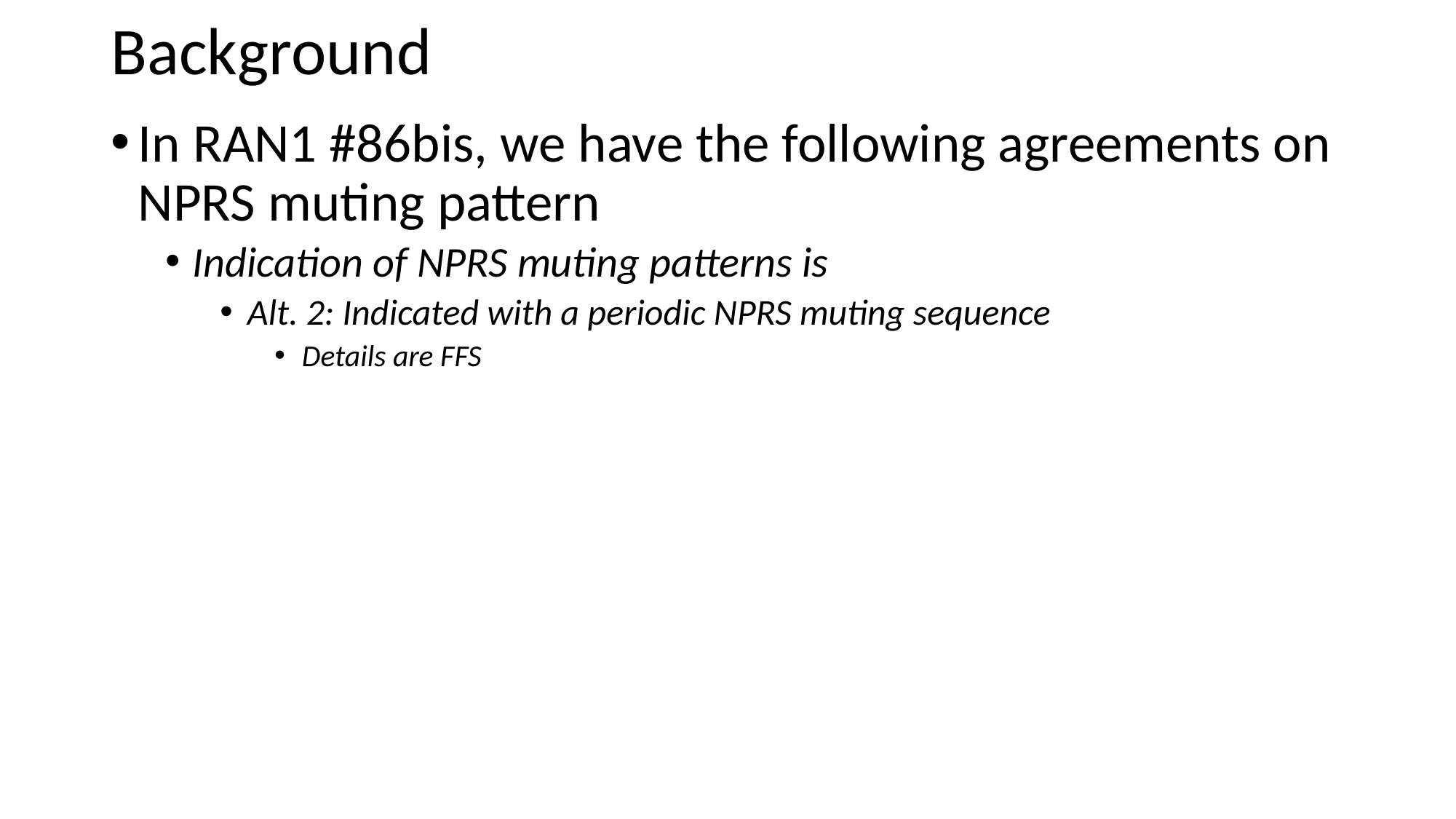

# Background
In RAN1 #86bis, we have the following agreements on NPRS muting pattern
Indication of NPRS muting patterns is
Alt. 2: Indicated with a periodic NPRS muting sequence
Details are FFS